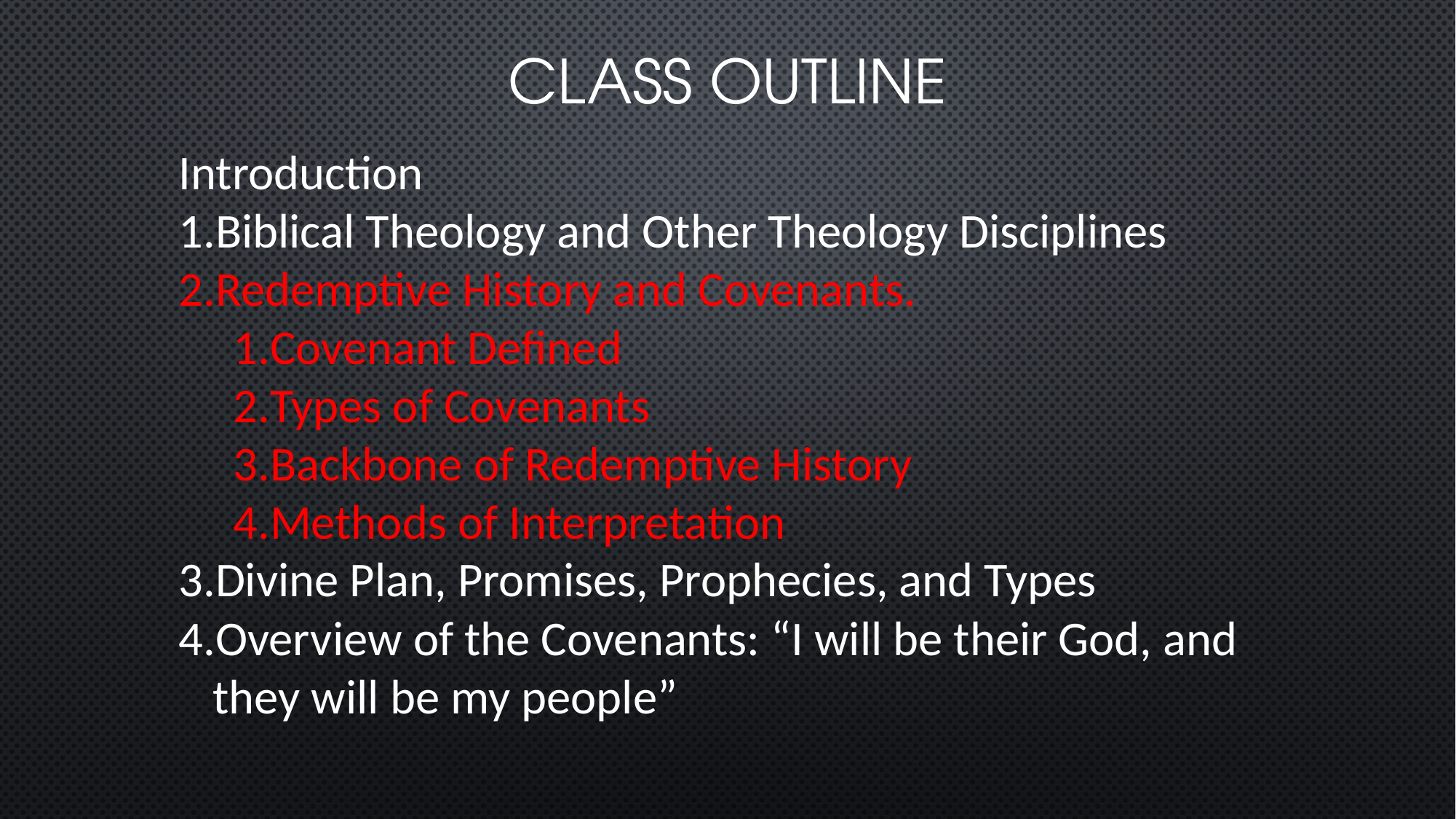

CLASS OUTLINE
     Introduction
Biblical Theology and Other Theology Disciplines
Redemptive History and Covenants.
Covenant Defined
Types of Covenants
Backbone of Redemptive History
Methods of Interpretation
Divine Plan, Promises, Prophecies, and Types
Overview of the Covenants: “I will be their God, and they will be my people”